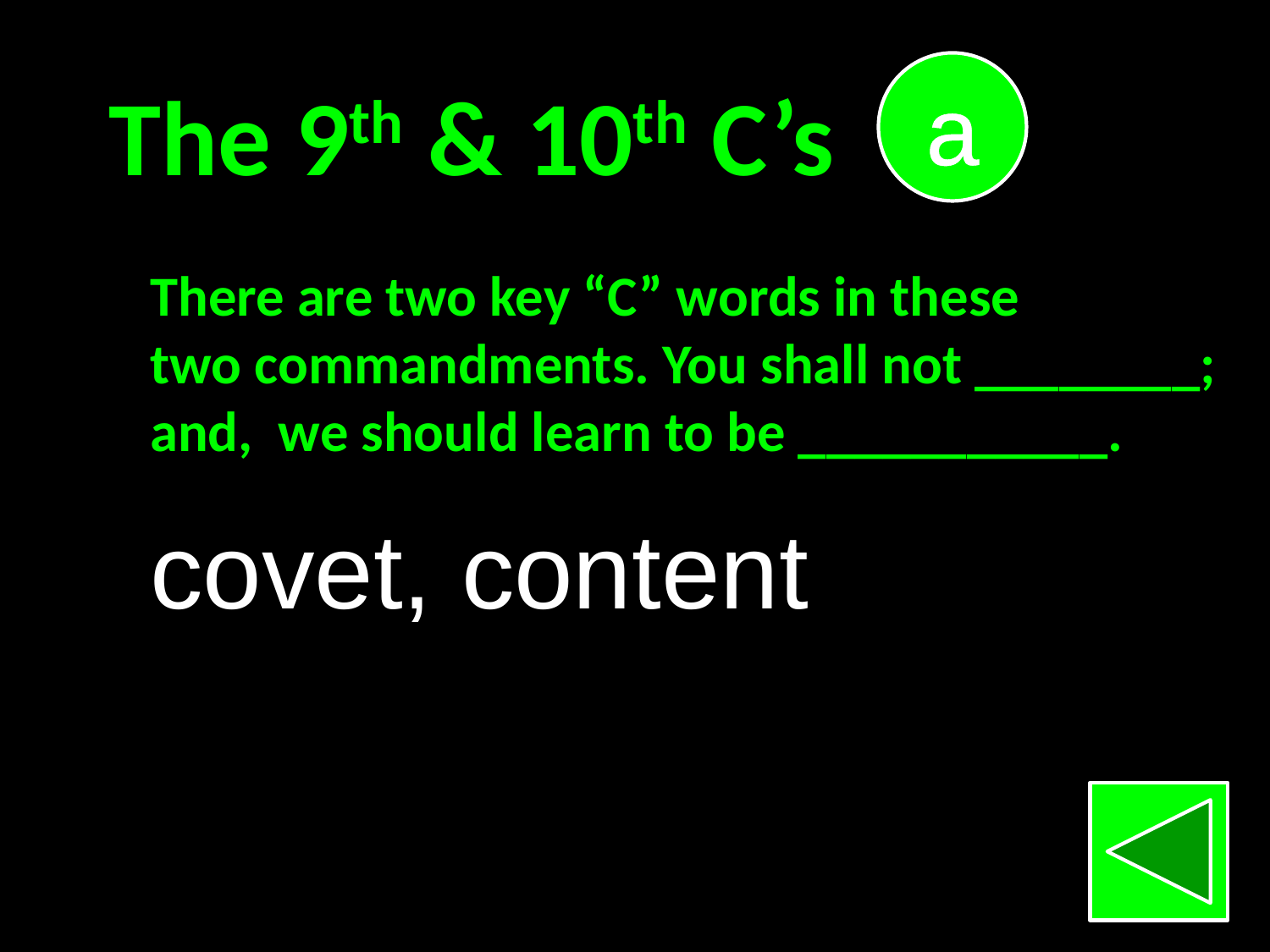

a
The 9th & 10th C’s
There are two key “C” words in these
two commandments. You shall not ________;
and,  we should learn to be ___________.
covet, content